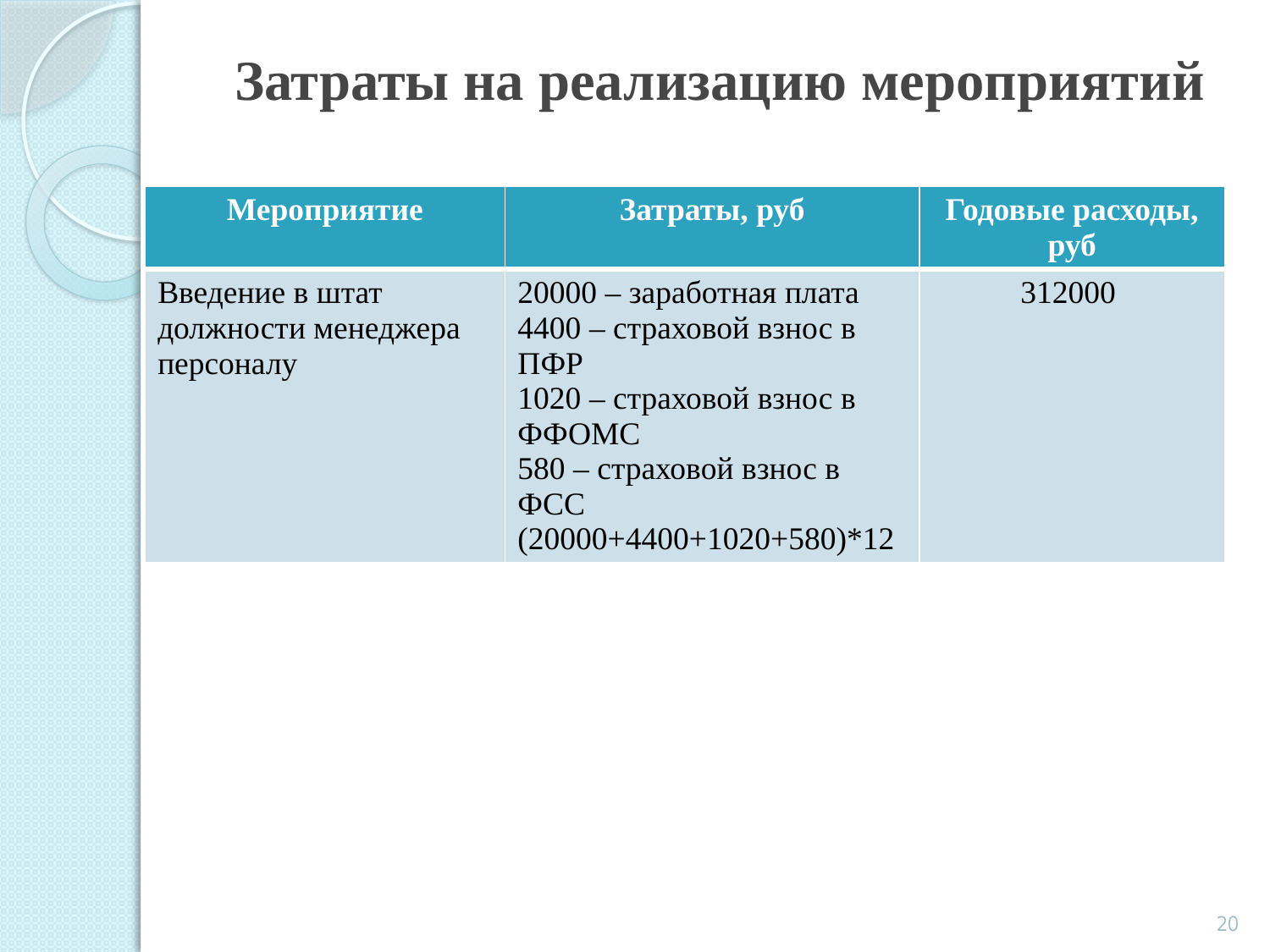

# Затраты на реализацию мероприятий
| Мероприятие | Затраты, руб | Годовые расходы, руб |
| --- | --- | --- |
| Введение в штат должности менеджера персоналу | 20000 – заработная плата 4400 – страховой взнос в ПФР 1020 – страховой взнос в ФФОМС 580 – страховой взнос в ФСС (20000+4400+1020+580)\*12 | 312000 |

20